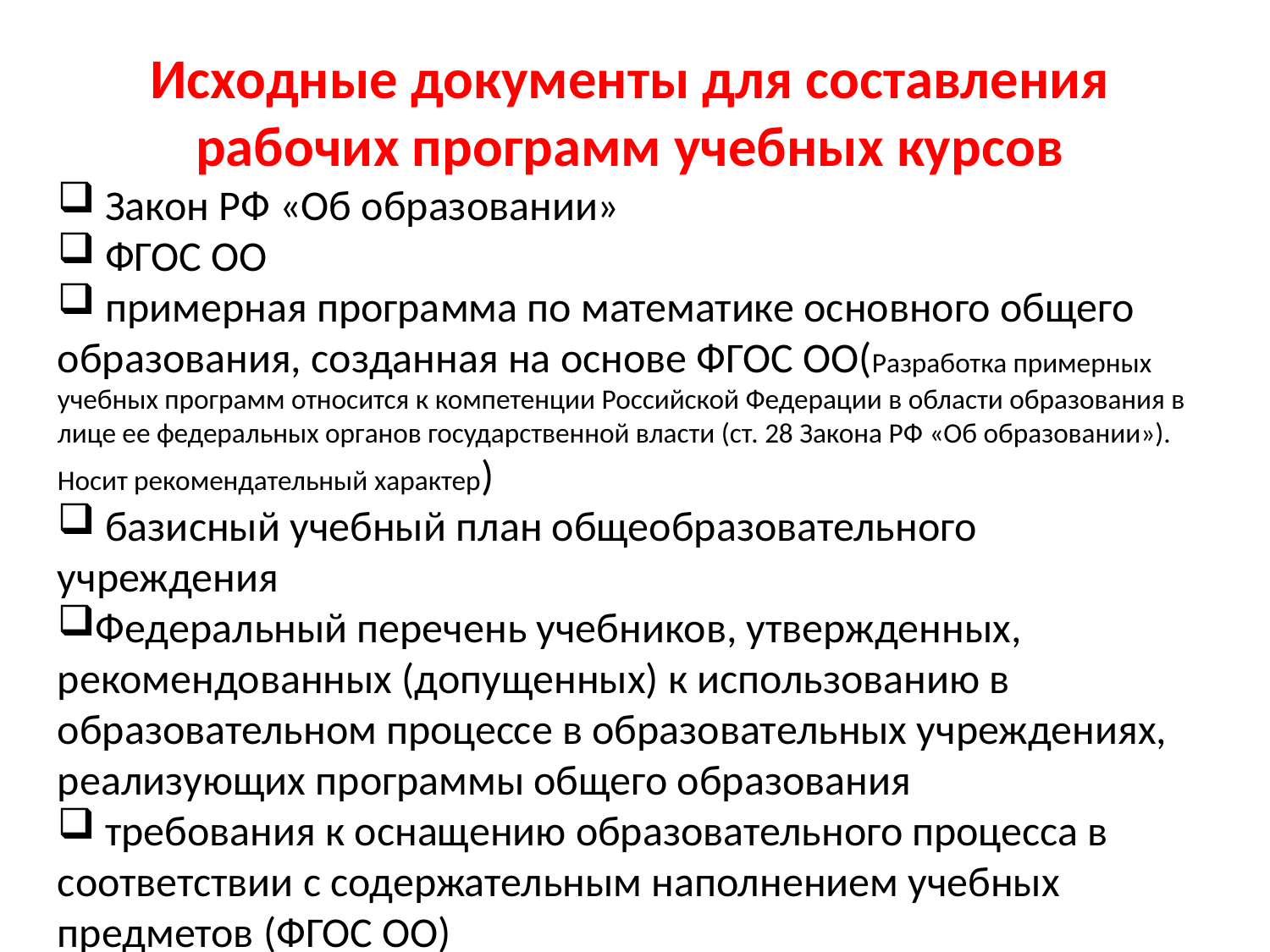

Исходные документы для составления рабочих программ учебных курсов
 Закон РФ «Об образовании»
 ФГОС ОО
 примерная программа по математике основного общего образования, созданная на основе ФГОС ОО(Разработка примерных учебных программ относится к компетенции Российской Федерации в области образования в лице ее федеральных органов государственной власти (ст. 28 Закона РФ «Об образовании»). Носит рекомендательный характер)
 базисный учебный план общеобразовательного учреждения
Федеральный перечень учебников, утвержденных, рекомендованных (допущенных) к использованию в образовательном процессе в образовательных учреждениях, реализующих программы общего образования
 требования к оснащению образовательного процесса в соответствии с содержательным наполнением учебных предметов (ФГОС ОО)